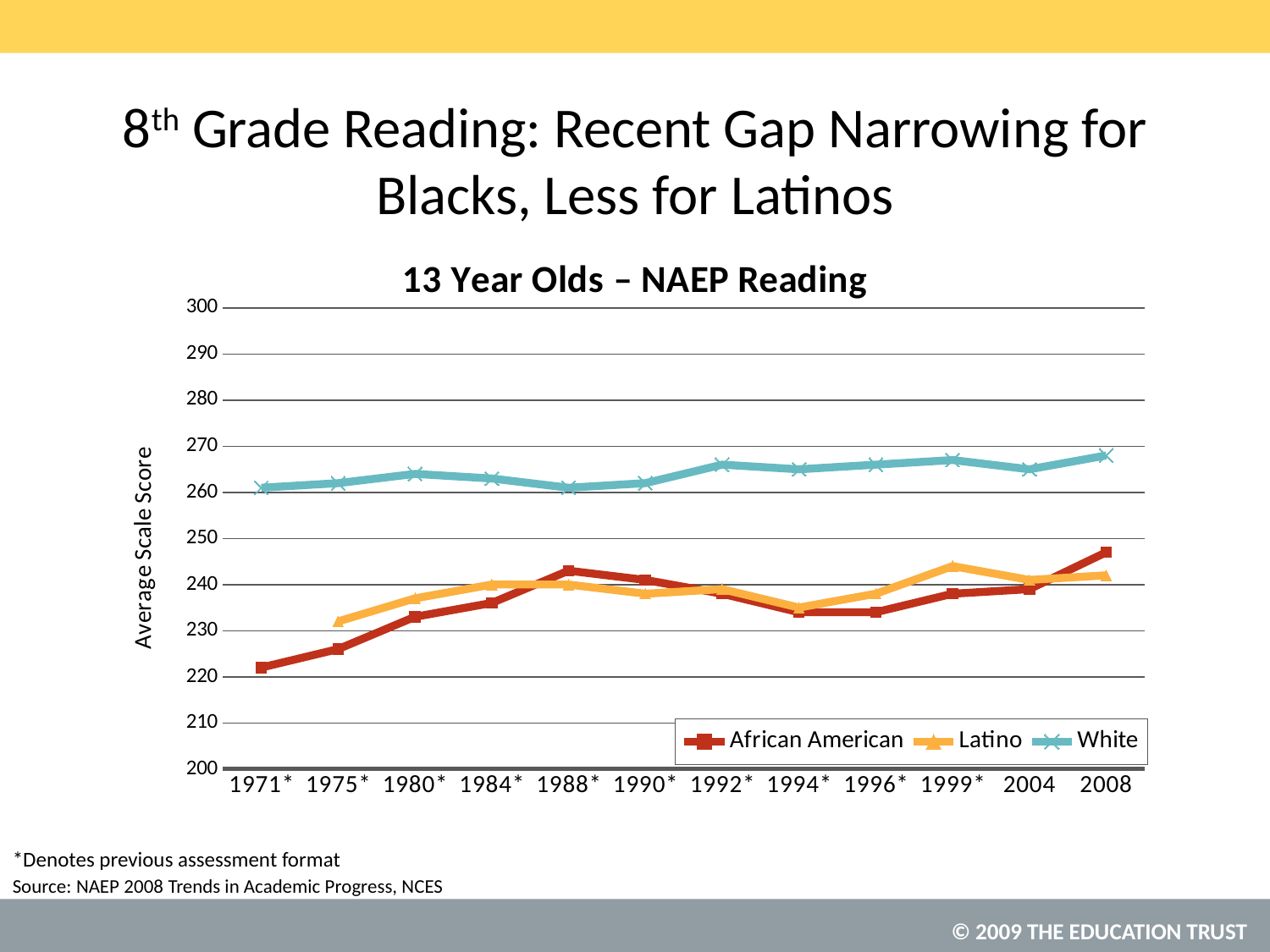

# 8th Grade Reading: Recent Gap Narrowing for Blacks, Less for Latinos

### Chart: 13 Year Olds – NAEP Reading

| Category | African American | Latino | White |
|---|---|---|---|
| 1971* | 222.0 | None | 261.0 |
| 1975* | 226.0 | 232.0 | 262.0 |
| 1980* | 233.0 | 237.0 | 264.0 |
| 1984* | 236.0 | 240.0 | 263.0 |
| 1988* | 243.0 | 240.0 | 261.0 |
| 1990* | 241.0 | 238.0 | 262.0 |
| 1992* | 238.0 | 239.0 | 266.0 |
| 1994* | 234.0 | 235.0 | 265.0 |
| 1996* | 234.0 | 238.0 | 266.0 |
| 1999* | 238.0 | 244.0 | 267.0 |
| 2004 | 239.0 | 241.0 | 265.0 |
| 2008 | 247.0 | 242.0 | 268.0 |
*Denotes previous assessment format
NAEP 2008 Trends in Academic Progress, NCES